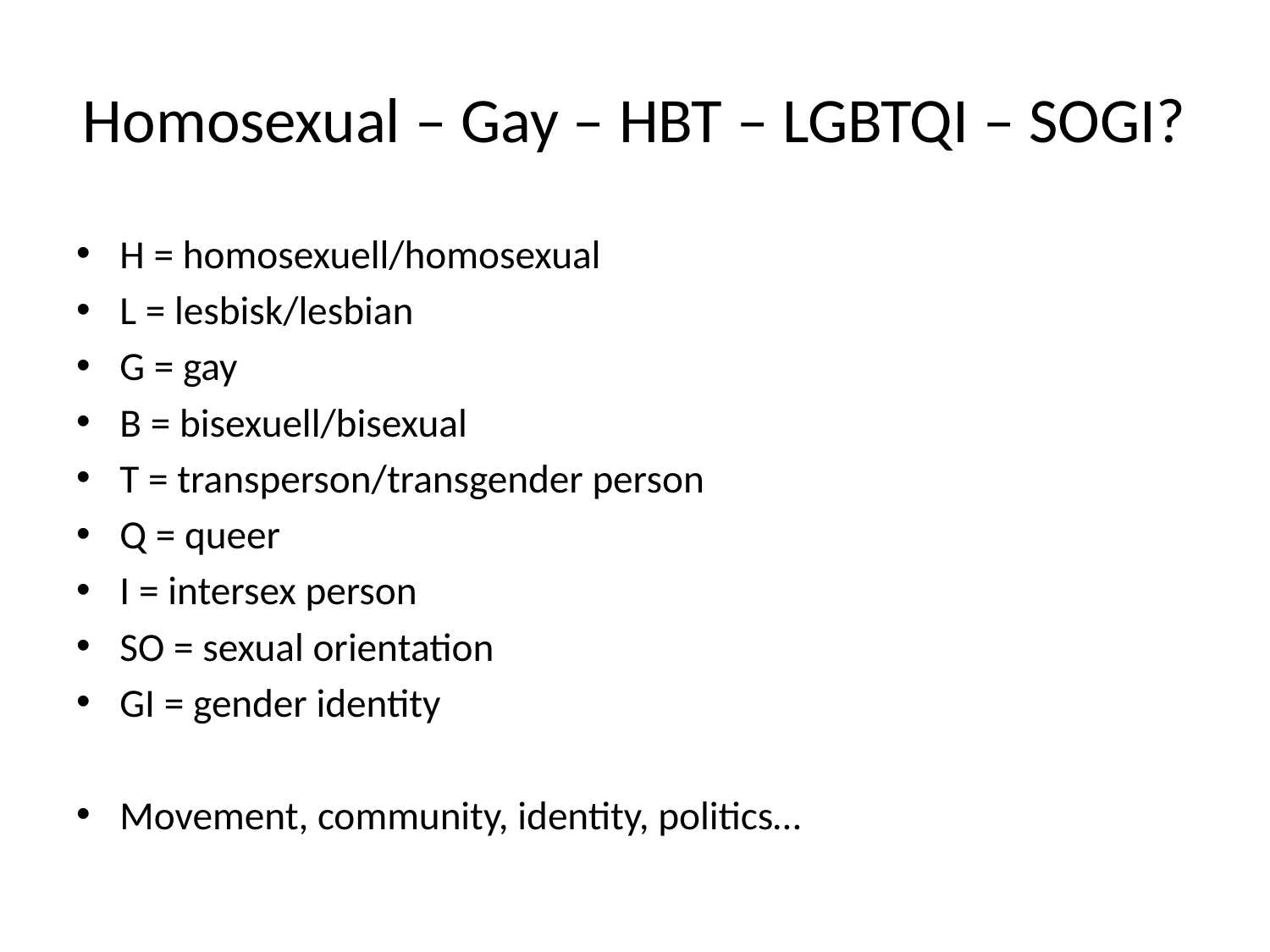

# Homosexual – Gay – HBT – LGBTQI – SOGI?
H = homosexuell/homosexual
L = lesbisk/lesbian
G = gay
B = bisexuell/bisexual
T = transperson/transgender person
Q = queer
I = intersex person
SO = sexual orientation
GI = gender identity

Movement, community, identity, politics…